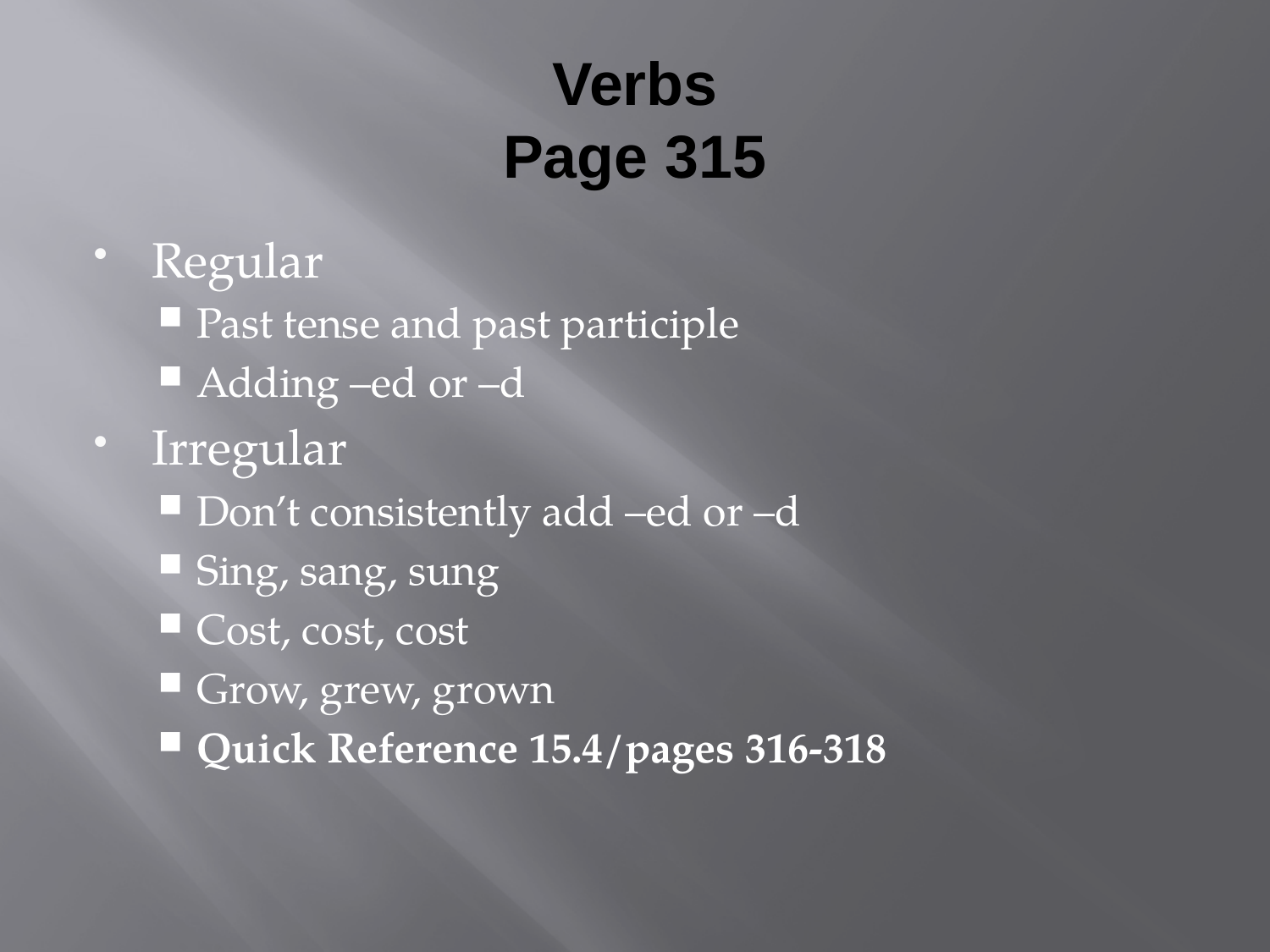

# Verbs Page 315
Regular
Past tense and past participle
Adding –ed or –d
Irregular
Don’t consistently add –ed or –d
Sing, sang, sung
Cost, cost, cost
Grow, grew, grown
Quick Reference 15.4/pages 316-318